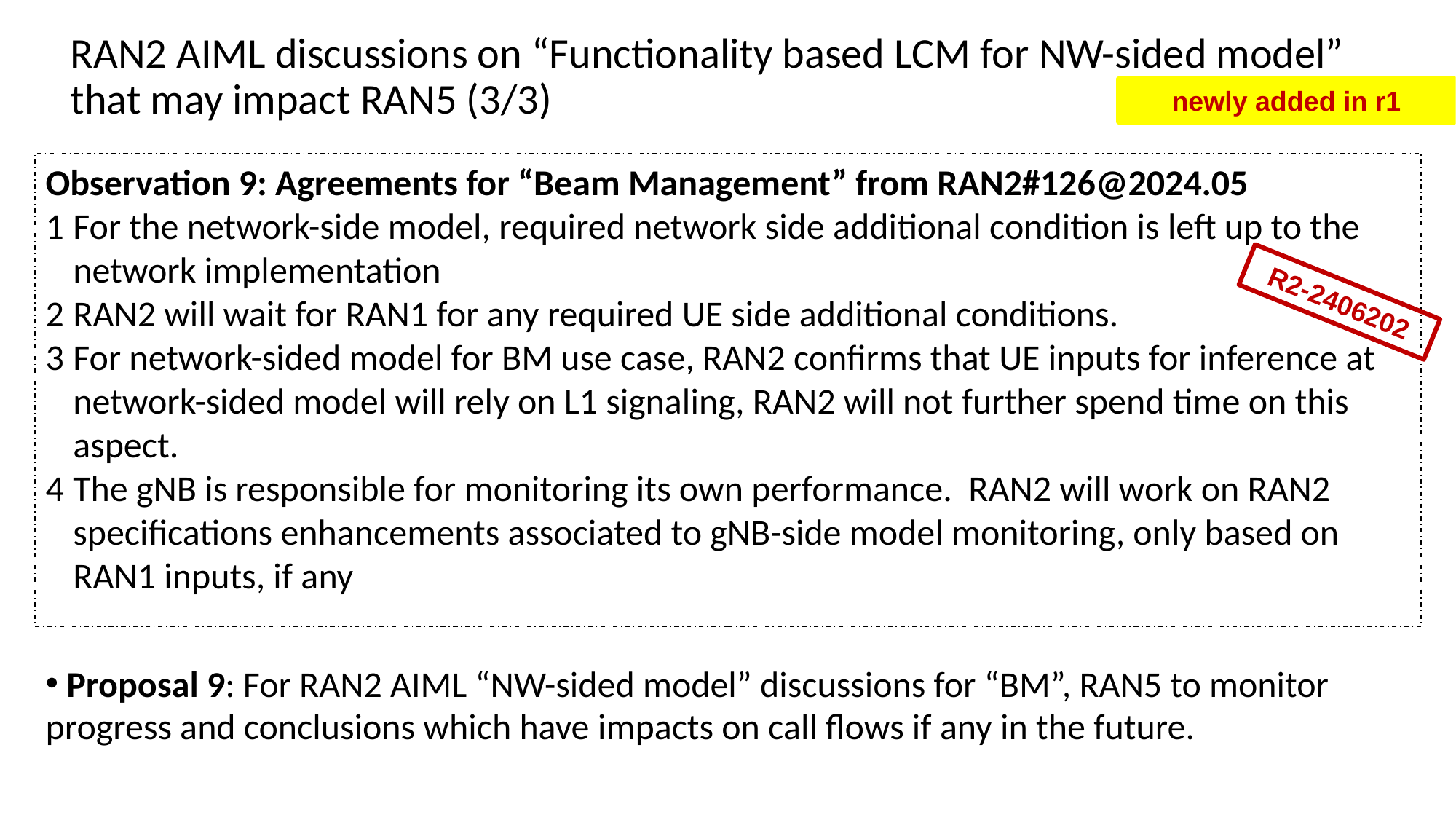

# RAN2 AIML discussions on “Functionality based LCM for NW-sided model”  that may impact RAN5 (3/3)
newly added in r1
Observation 9: Agreements for “Beam Management” from RAN2#126@2024.05
1	For the network-side model, required network side additional condition is left up to the network implementation
2	RAN2 will wait for RAN1 for any required UE side additional conditions.
3	For network-sided model for BM use case, RAN2 confirms that UE inputs for inference at network-sided model will rely on L1 signaling, RAN2 will not further spend time on this aspect.
4	The gNB is responsible for monitoring its own performance.  RAN2 will work on RAN2 specifications enhancements associated to gNB-side model monitoring, only based on RAN1 inputs, if any
R2-2406202
 Proposal 9: For RAN2 AIML “NW-sided model” discussions for “BM”, RAN5 to monitor progress and conclusions which have impacts on call flows if any in the future.